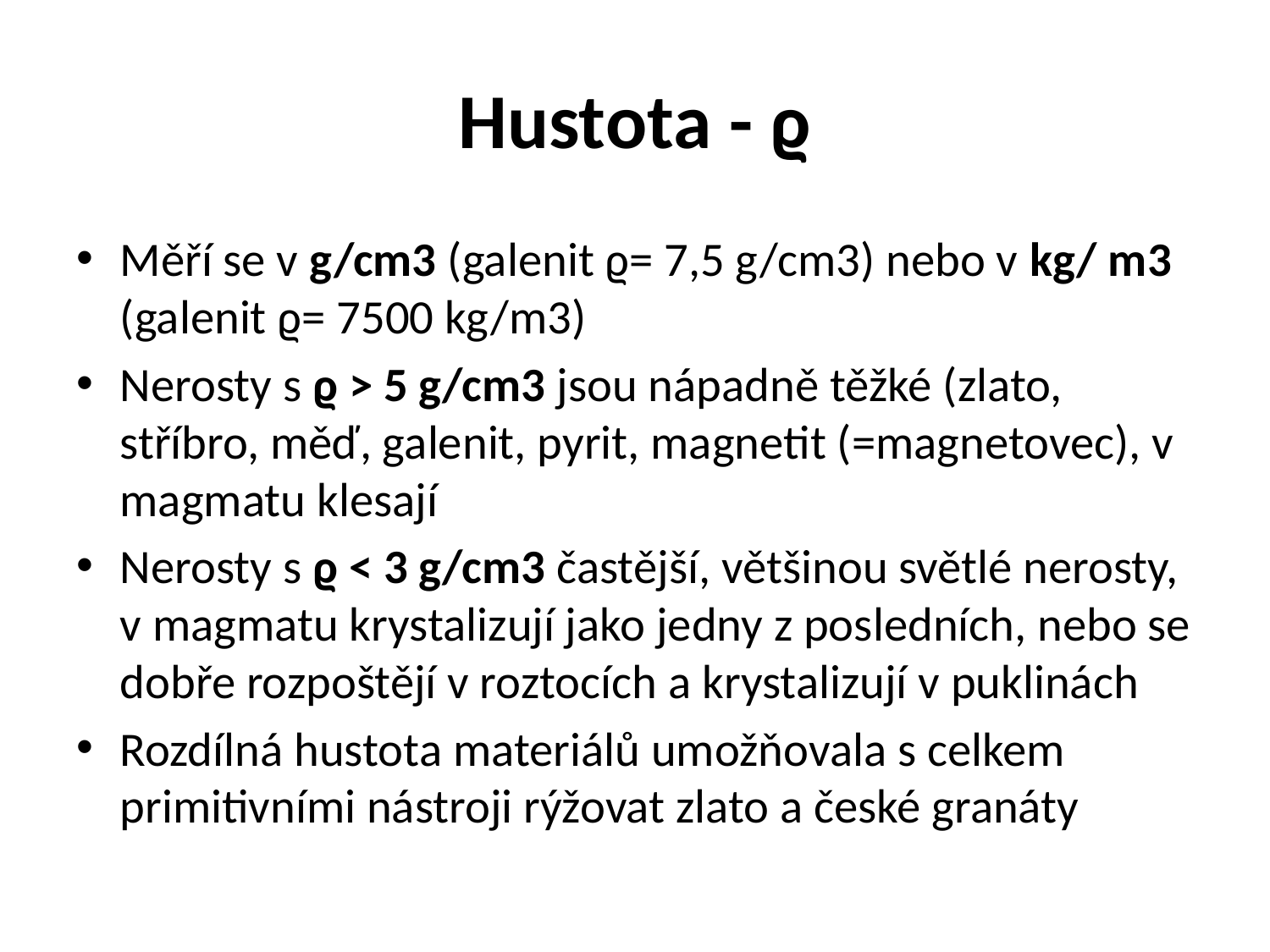

# Hustota - ϱ
Měří se v g/cm3 (galenit ϱ= 7,5 g/cm3) nebo v kg/ m3 (galenit ϱ= 7500 kg/m3)
Nerosty s ϱ > 5 g/cm3 jsou nápadně těžké (zlato, stříbro, měď, galenit, pyrit, magnetit (=magnetovec), v magmatu klesají
Nerosty s ϱ < 3 g/cm3 častější, většinou světlé nerosty, v magmatu krystalizují jako jedny z posledních, nebo se dobře rozpoštějí v roztocích a krystalizují v puklinách
Rozdílná hustota materiálů umožňovala s celkem primitivními nástroji rýžovat zlato a české granáty